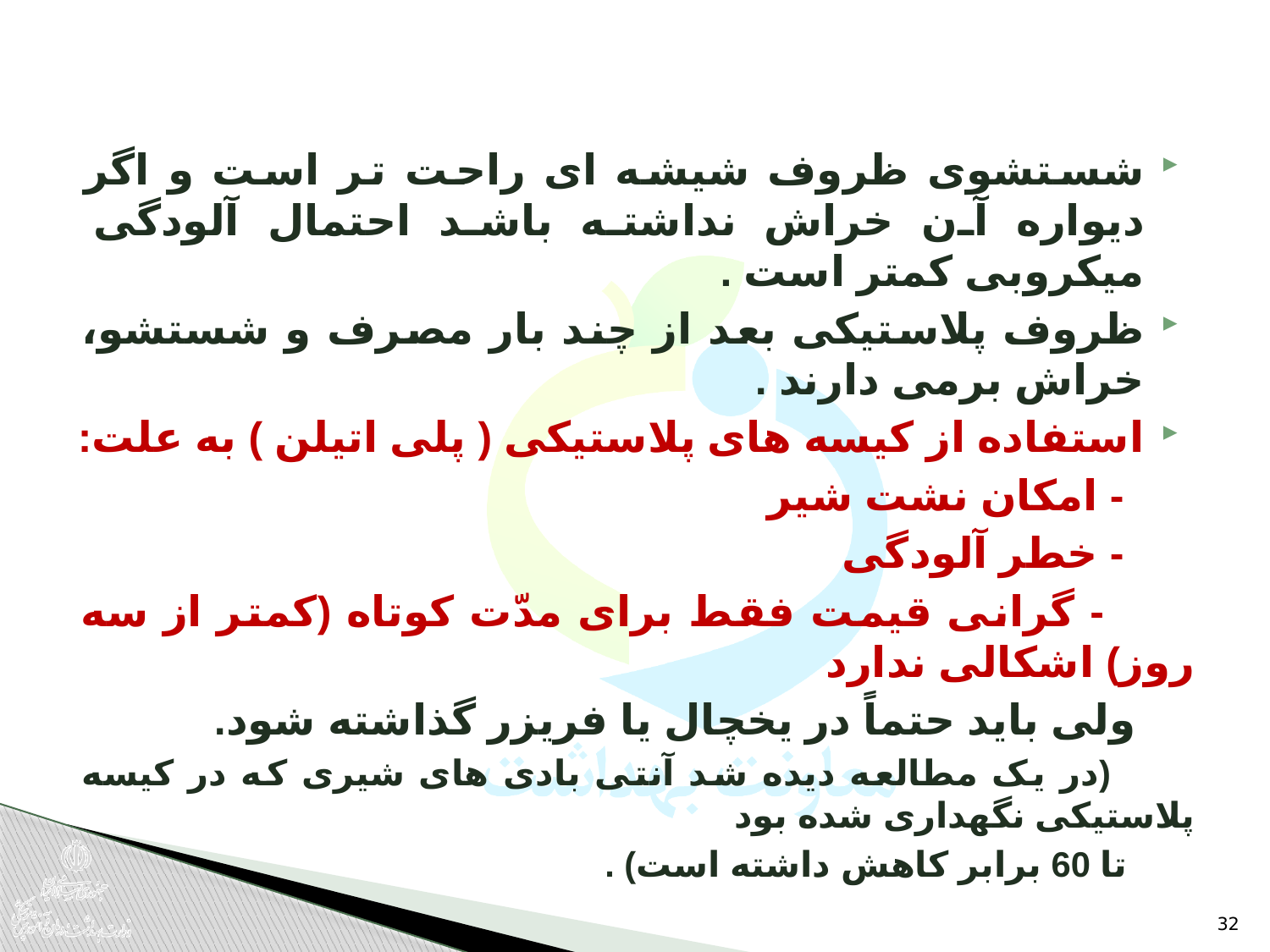

شستشوی ظروف شیشه ای راحت تر است و اگر دیواره آن خراش نداشته باشد احتمال آلودگی میکروبی کمتر است .
ظروف پلاستیکی بعد از چند بار مصرف و شستشو، خراش برمی دارند .
استفاده از کیسه های پلاستیکی ( پلی اتیلن ) به علت:
      - امکان نشت شیر
      - خطر آلودگی
      - گرانی قیمت فقط برای مدّت کوتاه (کمتر از سه روز) اشکالی ندارد
     ولی باید حتماً در یخچال یا فریزر گذاشته شود.
      (در یک مطالعه دیده شد آنتی بادی های شیری که در کیسه پلاستیکی نگهداری شده بود
       تا 60 برابر کاهش داشته است) .

32